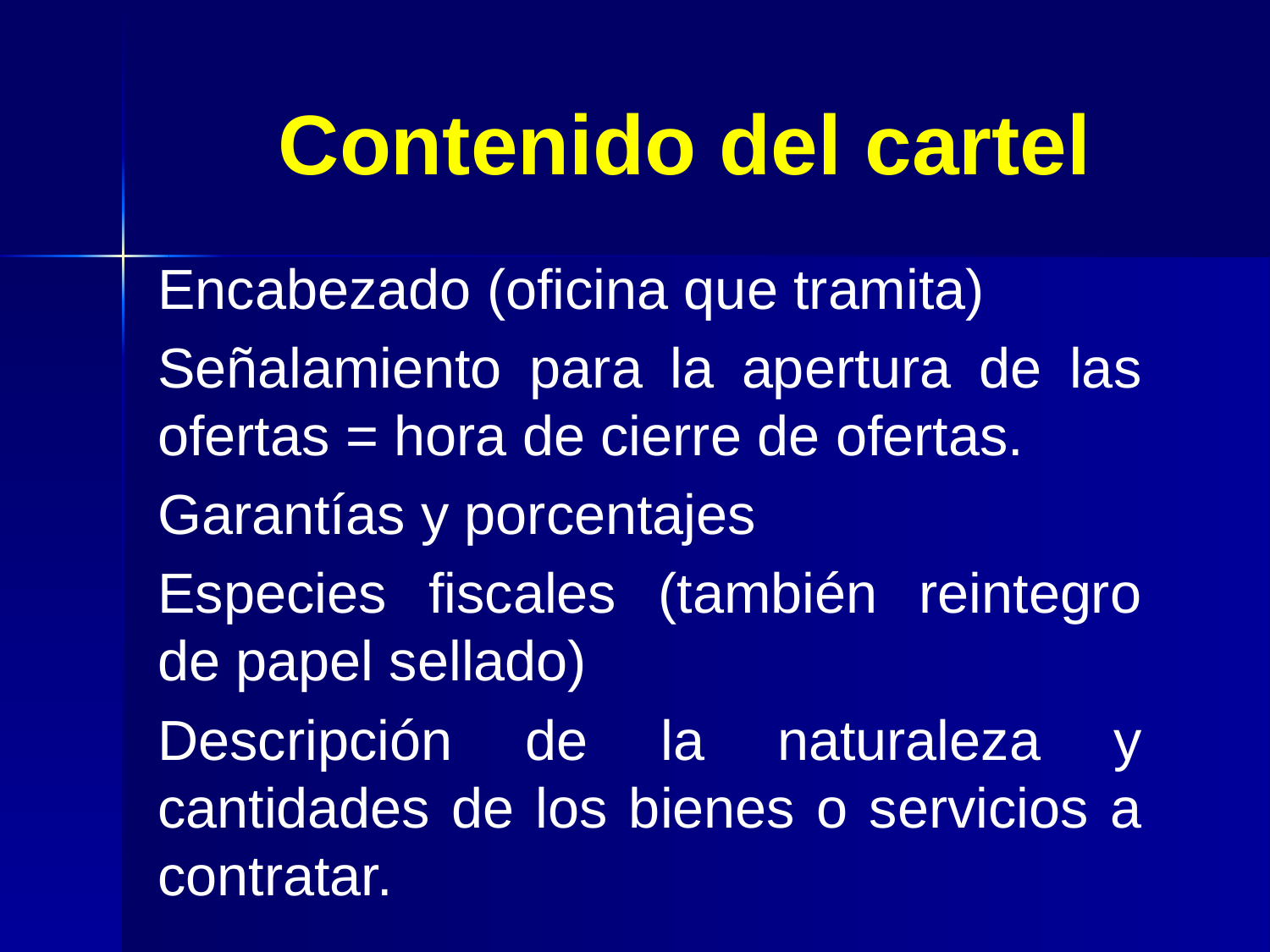

Contenido del cartel
Encabezado (oficina que tramita)
Señalamiento para la apertura de las ofertas = hora de cierre de ofertas.
Garantías y porcentajes
Especies fiscales (también reintegro de papel sellado)
Descripción de la naturaleza y cantidades de los bienes o servicios a contratar.